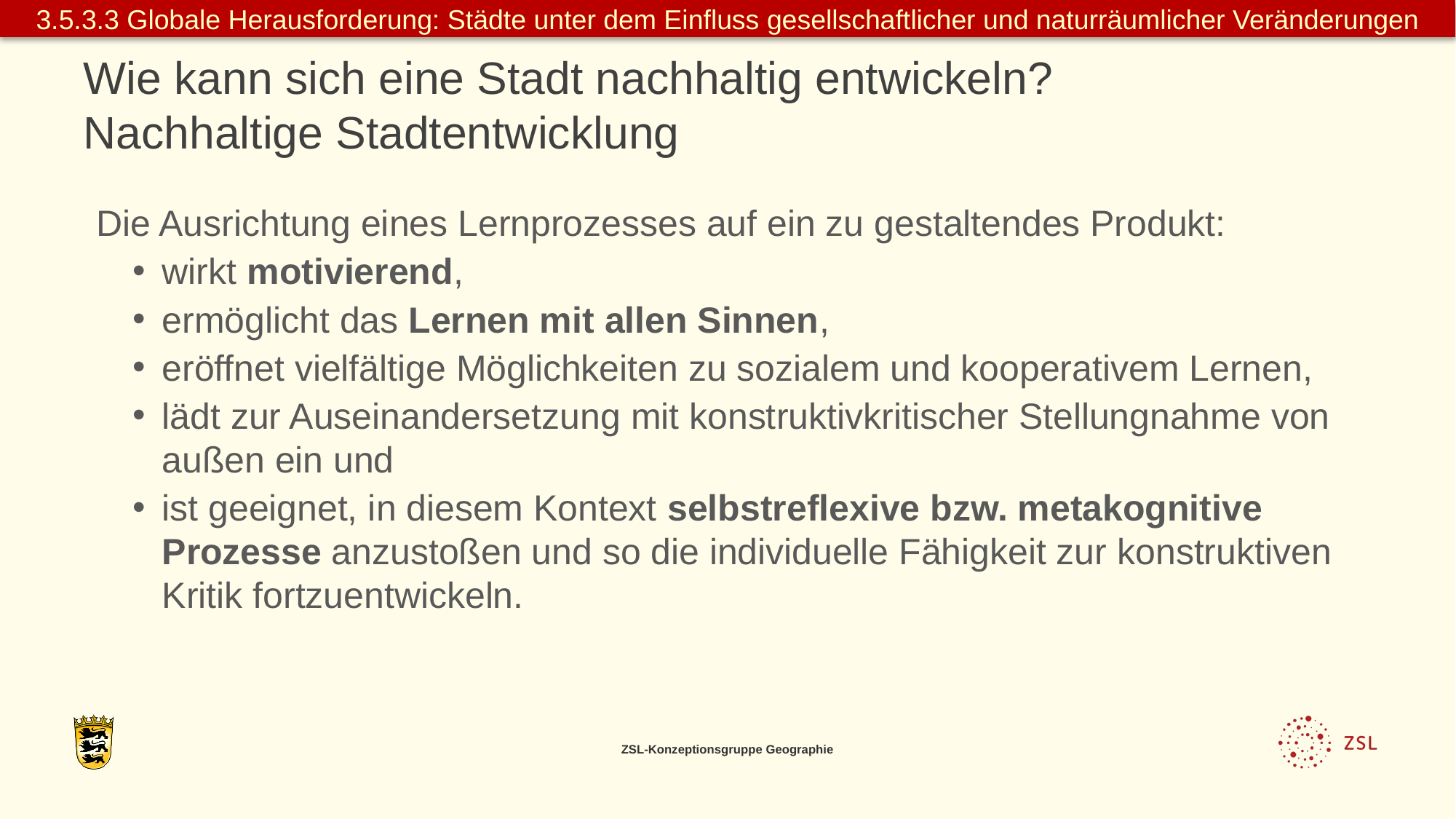

# Wie kann sich eine Stadt nachhaltig entwickeln? Nachhaltige Stadtentwicklung
Die Ausrichtung eines Lernprozesses auf ein zu gestaltendes Produkt:
wirkt motivierend,
ermöglicht das Lernen mit allen Sinnen,
eröffnet vielfältige Möglichkeiten zu sozialem und kooperativem Lernen,
lädt zur Auseinandersetzung mit konstruktivkritischer Stellungnahme von außen ein und
ist geeignet, in diesem Kontext selbstreflexive bzw. metakognitive Prozesse anzustoßen und so die individuelle Fähigkeit zur konstruktiven Kritik fortzuentwickeln.
ZSL-Konzeptionsgruppe Geographie